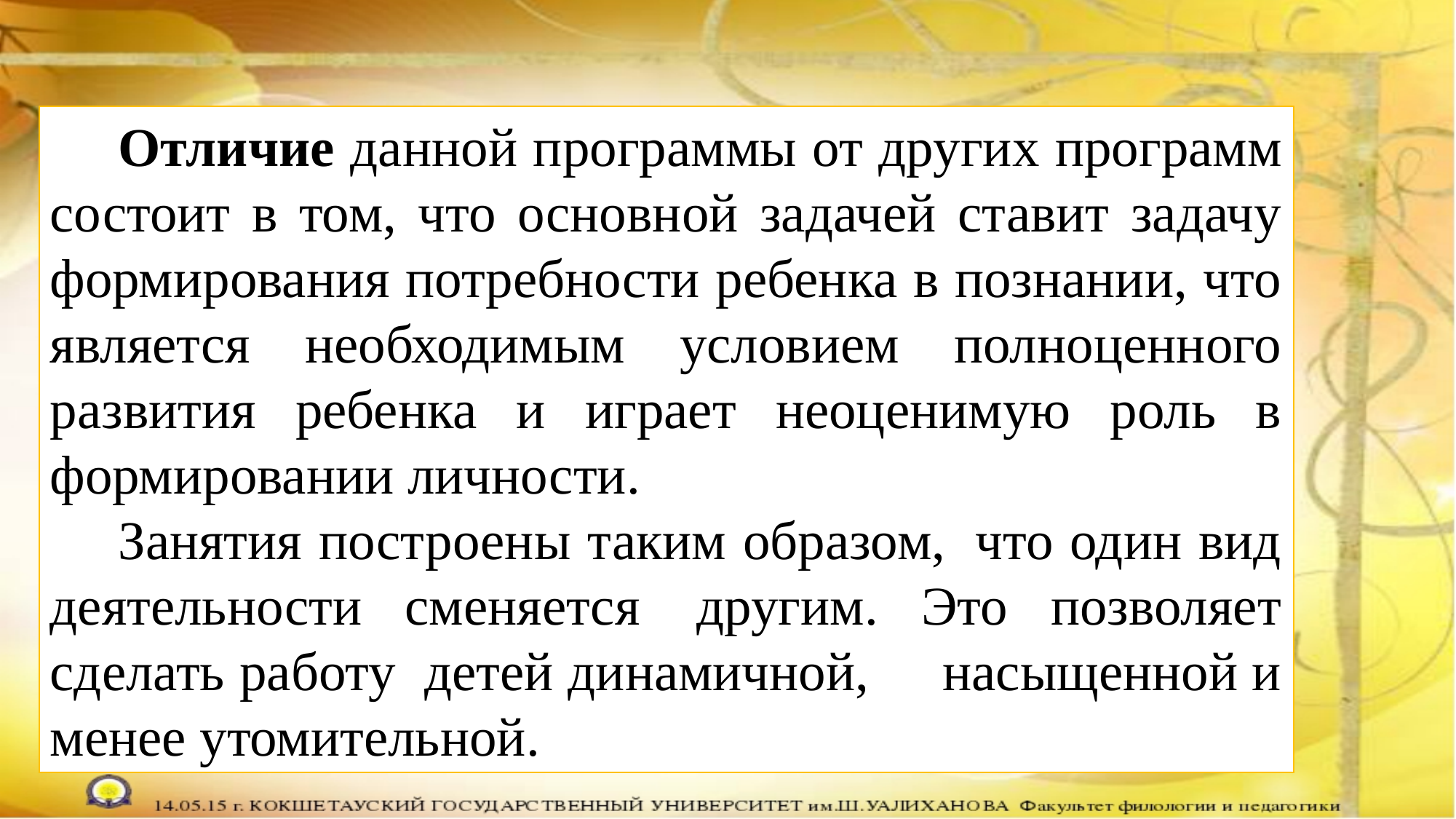

Отличие данной программы от других программ состоит в том, что основной задачей ставит задачу формирования потребности ребенка в познании, что является необходимым условием полноценного развития ребенка и играет неоценимую роль в формировании личности.
Занятия построены таким образом,  что один вид деятельности сменяется  другим. Это позволяет сделать работу  детей динамичной,     насыщенной и менее утомительной.